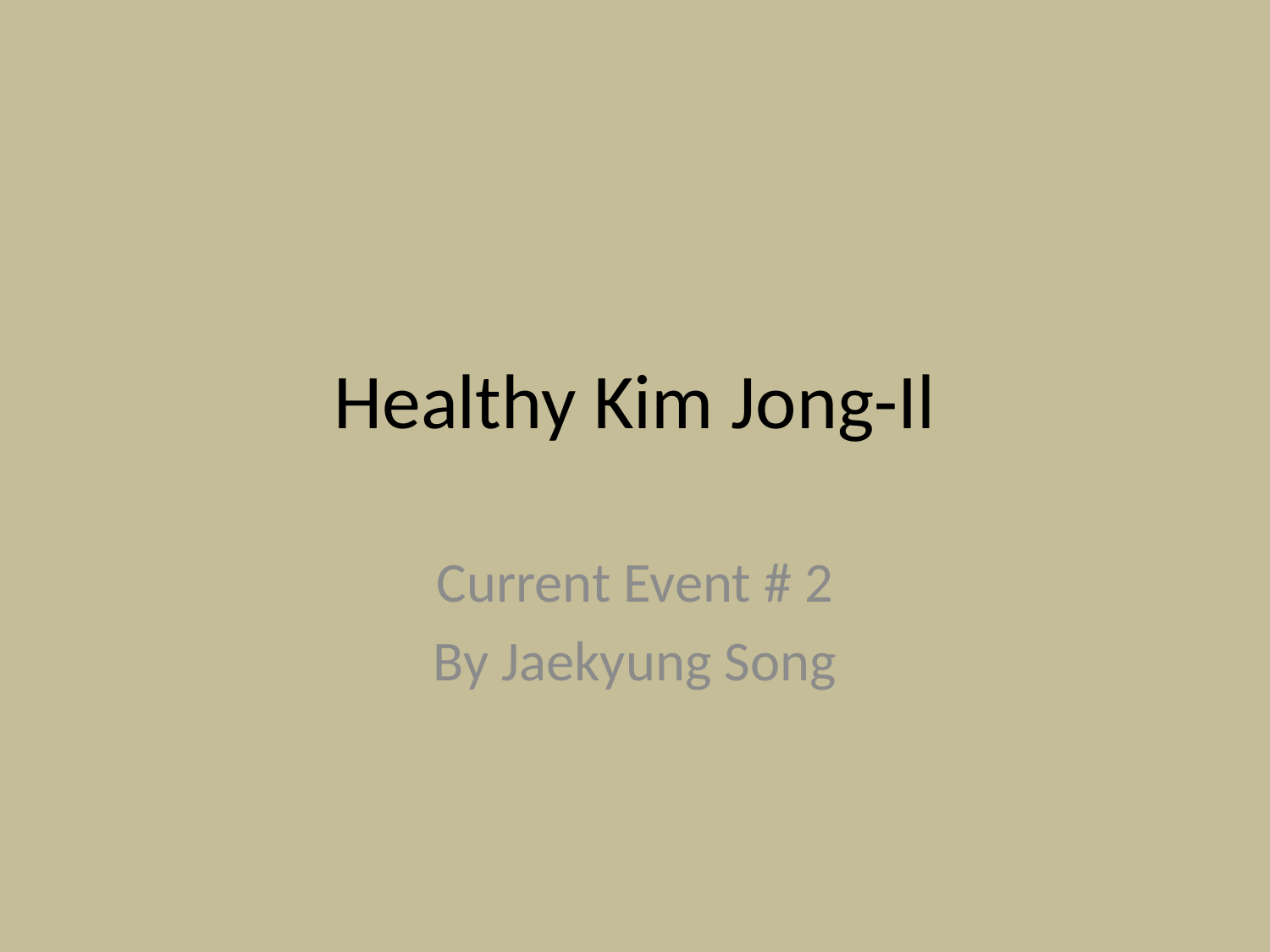

# Healthy Kim Jong-Il
Current Event # 2
By Jaekyung Song